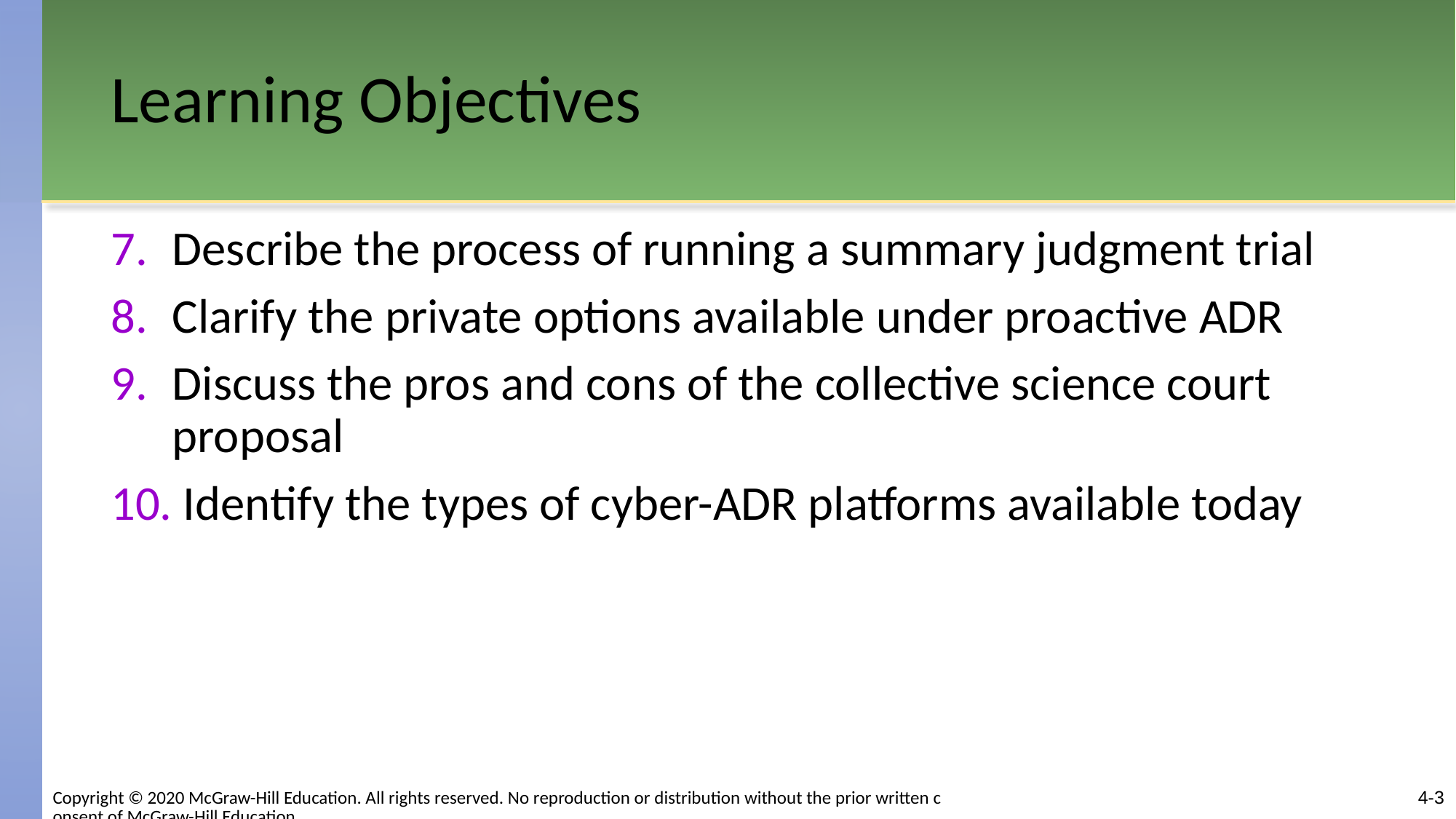

# Learning Objectives
Describe the process of running a summary judgment trial
Clarify the private options available under proactive ADR
Discuss the pros and cons of the collective science court proposal
 Identify the types of cyber-ADR platforms available today
4-3
Copyright © 2020 McGraw-Hill Education. All rights reserved. No reproduction or distribution without the prior written consent of McGraw-Hill Education.